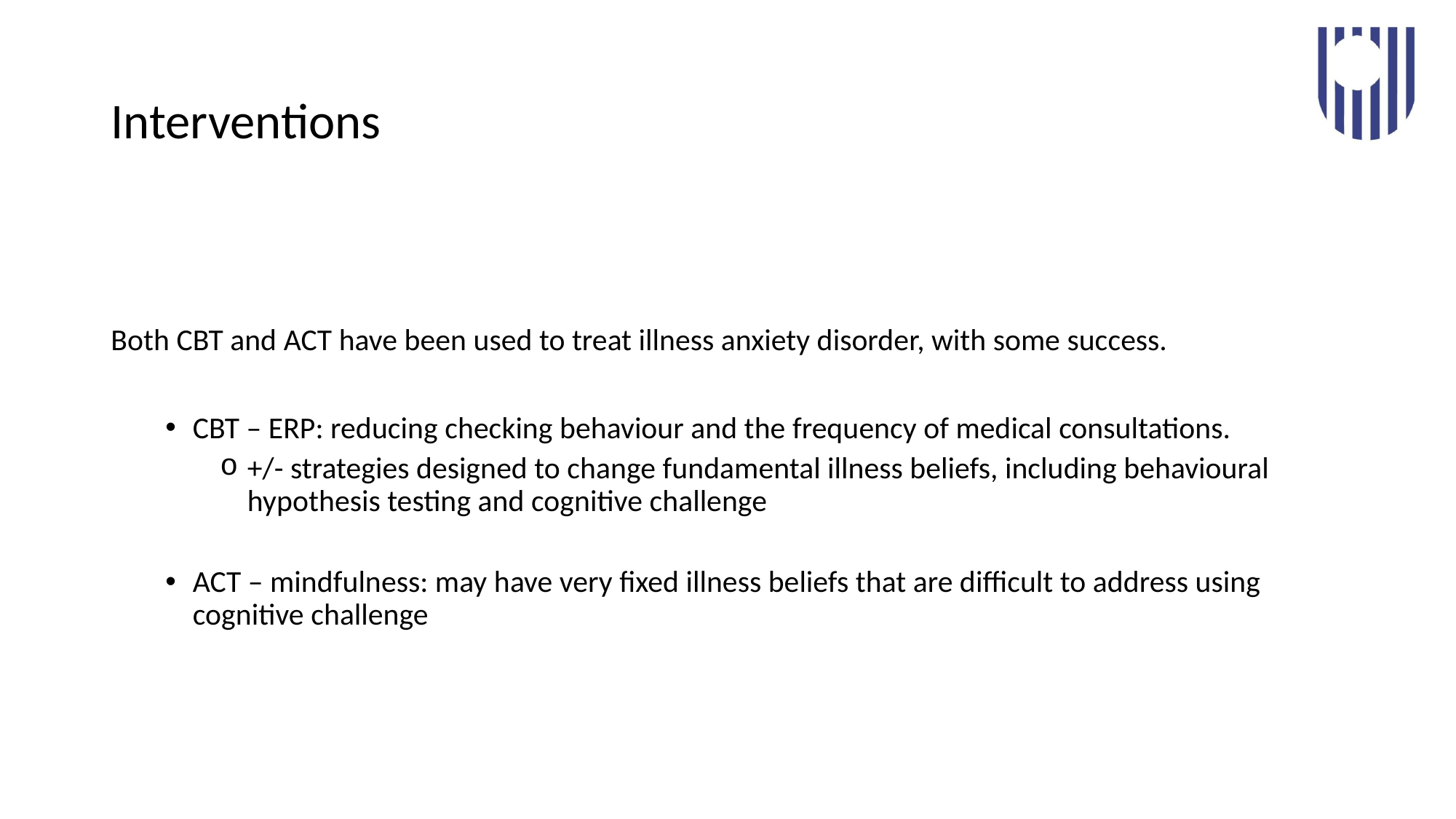

# Interventions
Both CBT and ACT have been used to treat illness anxiety disorder, with some success.

CBT – ERP: reducing checking behaviour and the frequency of medical consultations.
+/- strategies designed to change fundamental illness beliefs, including behavioural hypothesis testing and cognitive challenge

ACT – mindfulness: may have very fixed illness beliefs that are difficult to address using cognitive challenge